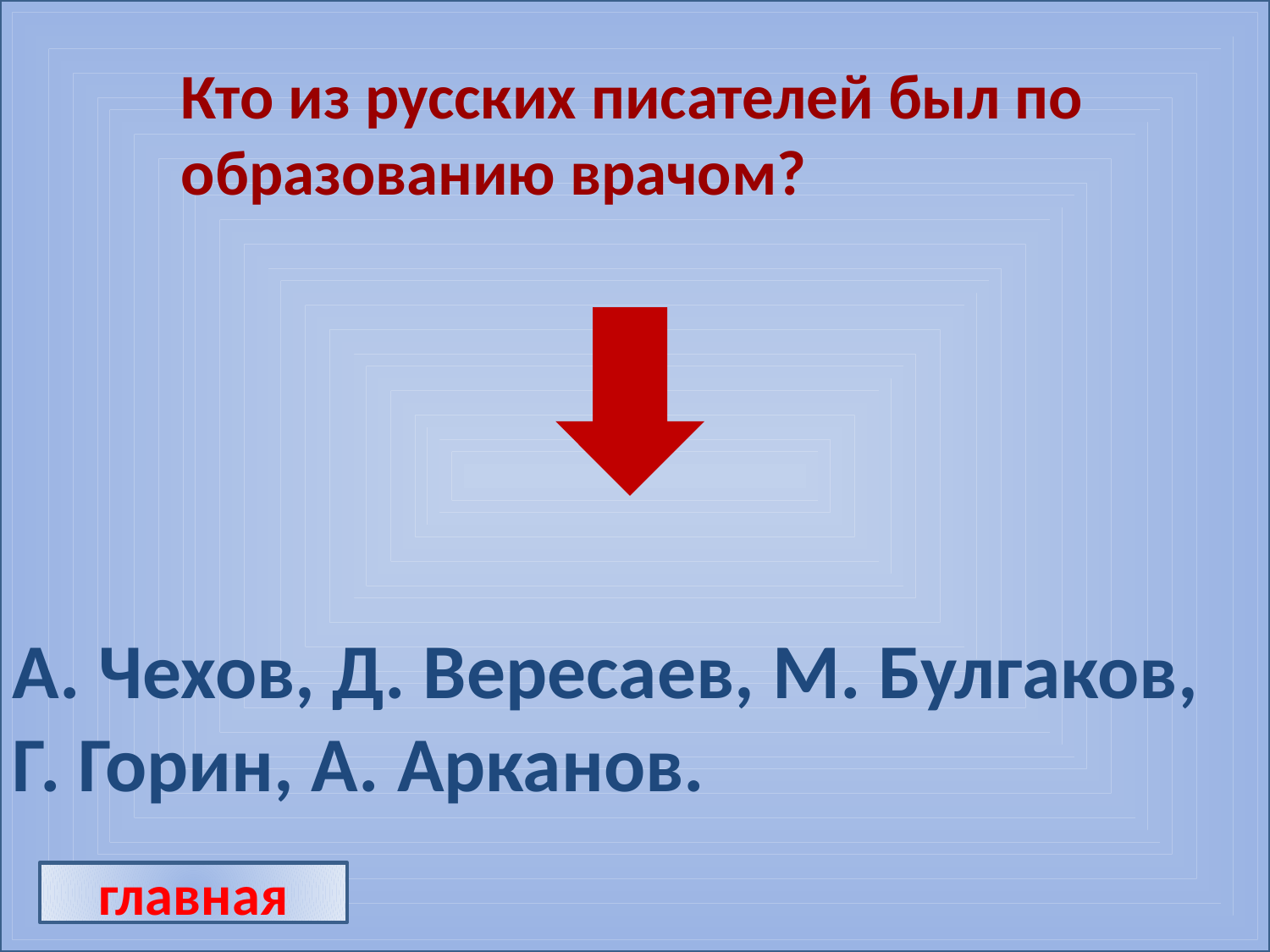

Кто из русских писателей был по образованию врачом?

А. Чехов, Д. Вересаев, М. Булгаков, Г. Горин, А. Арканов.

главная